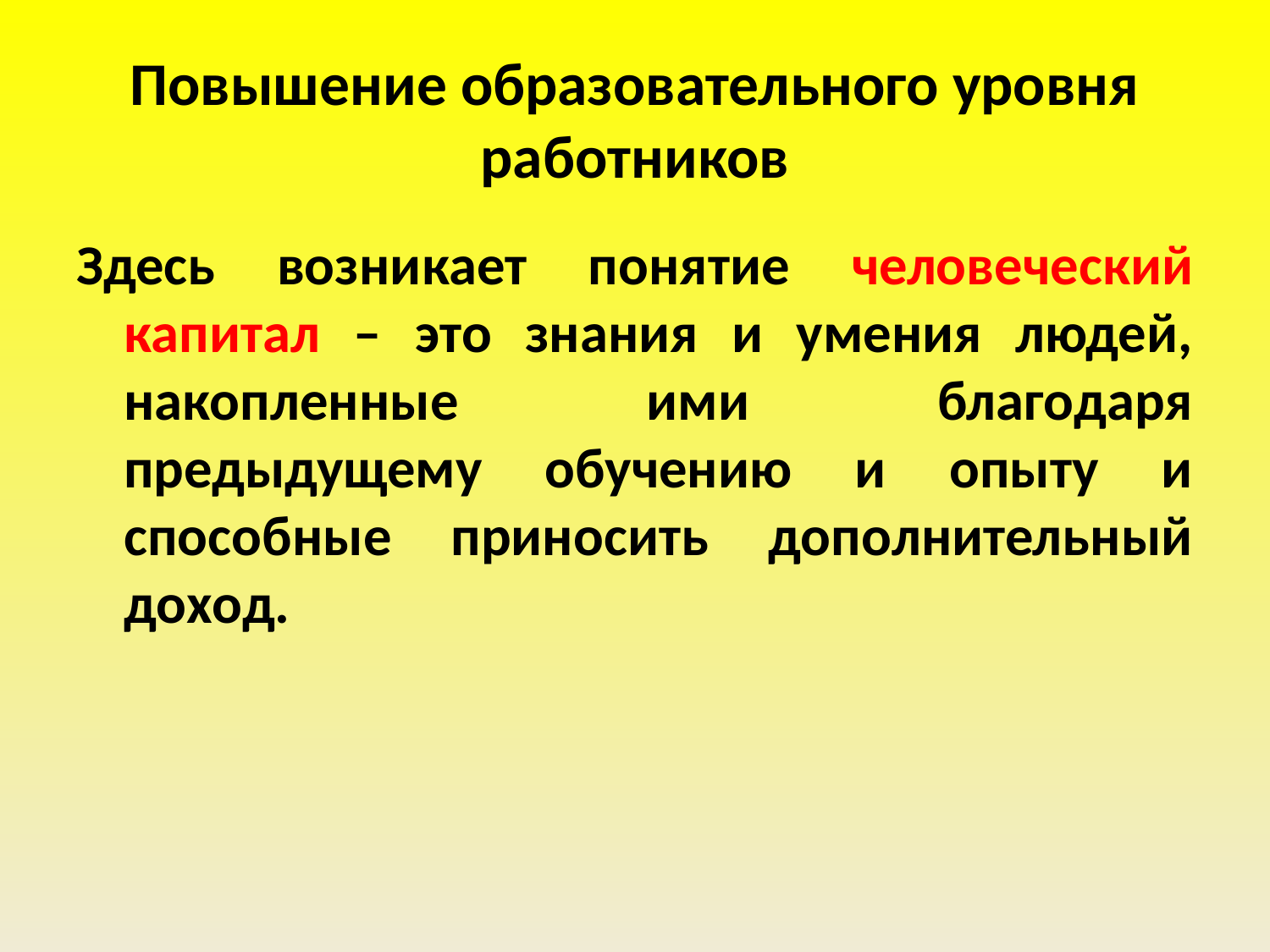

# Повышение образовательного уровня работников
Здесь возникает понятие человеческий капитал – это знания и умения людей, накопленные ими благодаря предыдущему обучению и опыту и способные приносить дополнительный доход.